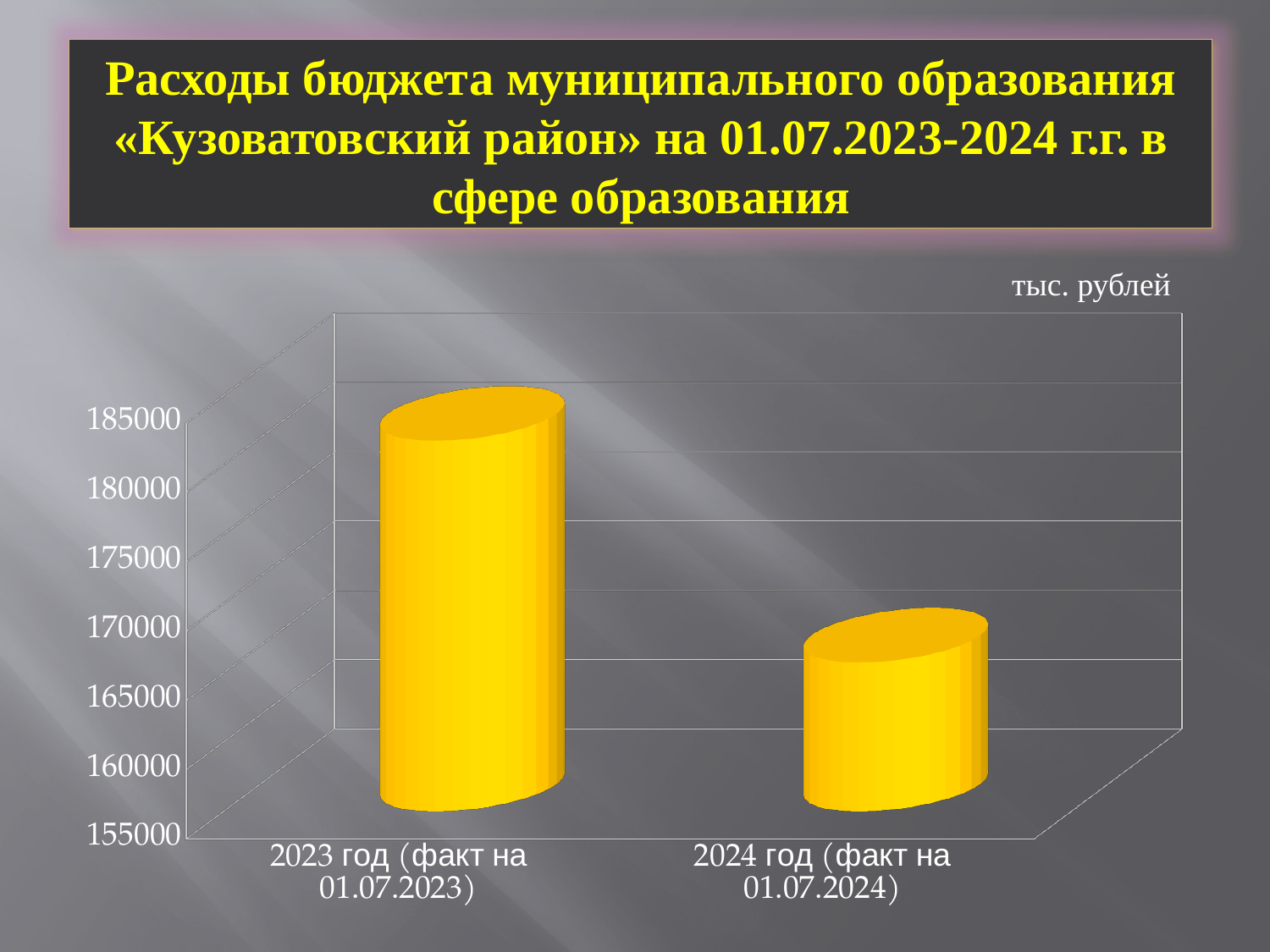

Расходы бюджета муниципального образования «Кузоватовский район» на 01.07.2023-2024 г.г. в сфере образования
тыс. рублей

[unsupported chart]